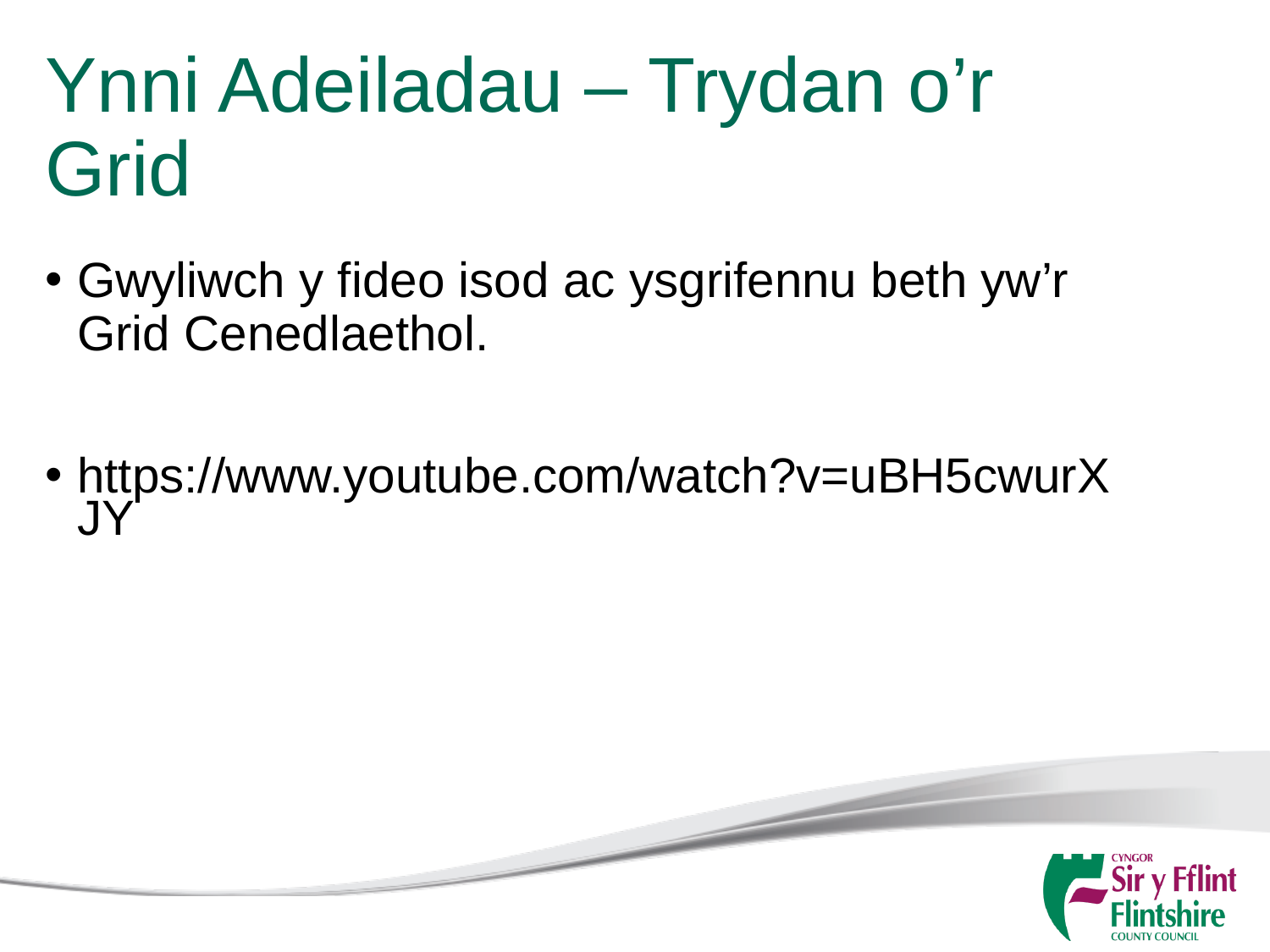

# Ynni Adeiladau – Trydan o’r Grid
Gwyliwch y fideo isod ac ysgrifennu beth yw’r Grid Cenedlaethol.

https://www.youtube.com/watch?v=uBH5cwurXJY